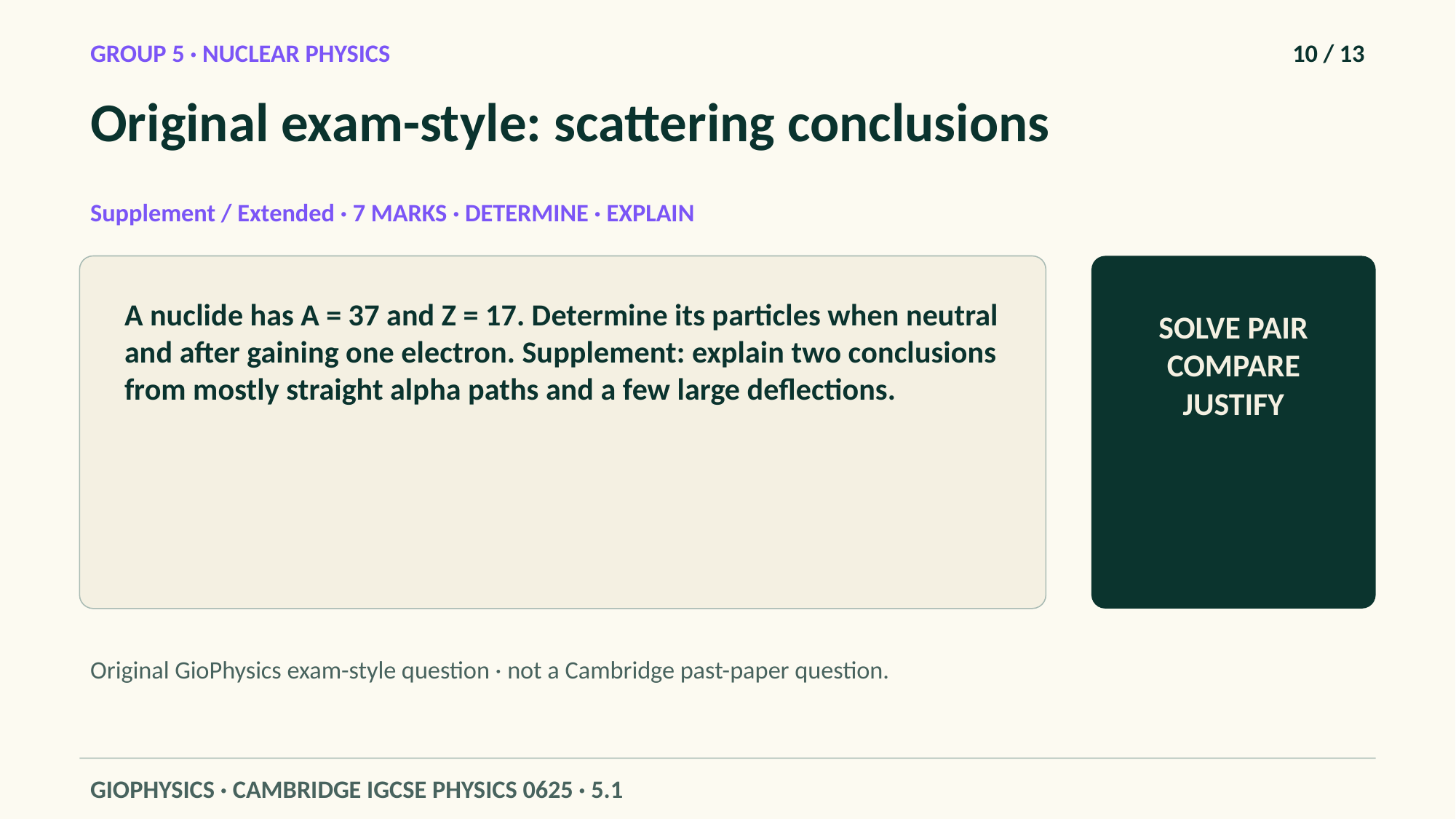

GROUP 5 · NUCLEAR PHYSICS
10 / 13
Original exam-style: scattering conclusions
Supplement / Extended · 7 MARKS · DETERMINE · EXPLAIN

A nuclide has A = 37 and Z = 17. Determine its particles when neutral and after gaining one electron. Supplement: explain two conclusions from mostly straight alpha paths and a few large deflections.
SOLVE PAIR COMPARE JUSTIFY
Original GioPhysics exam-style question · not a Cambridge past-paper question.

GIOPHYSICS · CAMBRIDGE IGCSE PHYSICS 0625 · 5.1